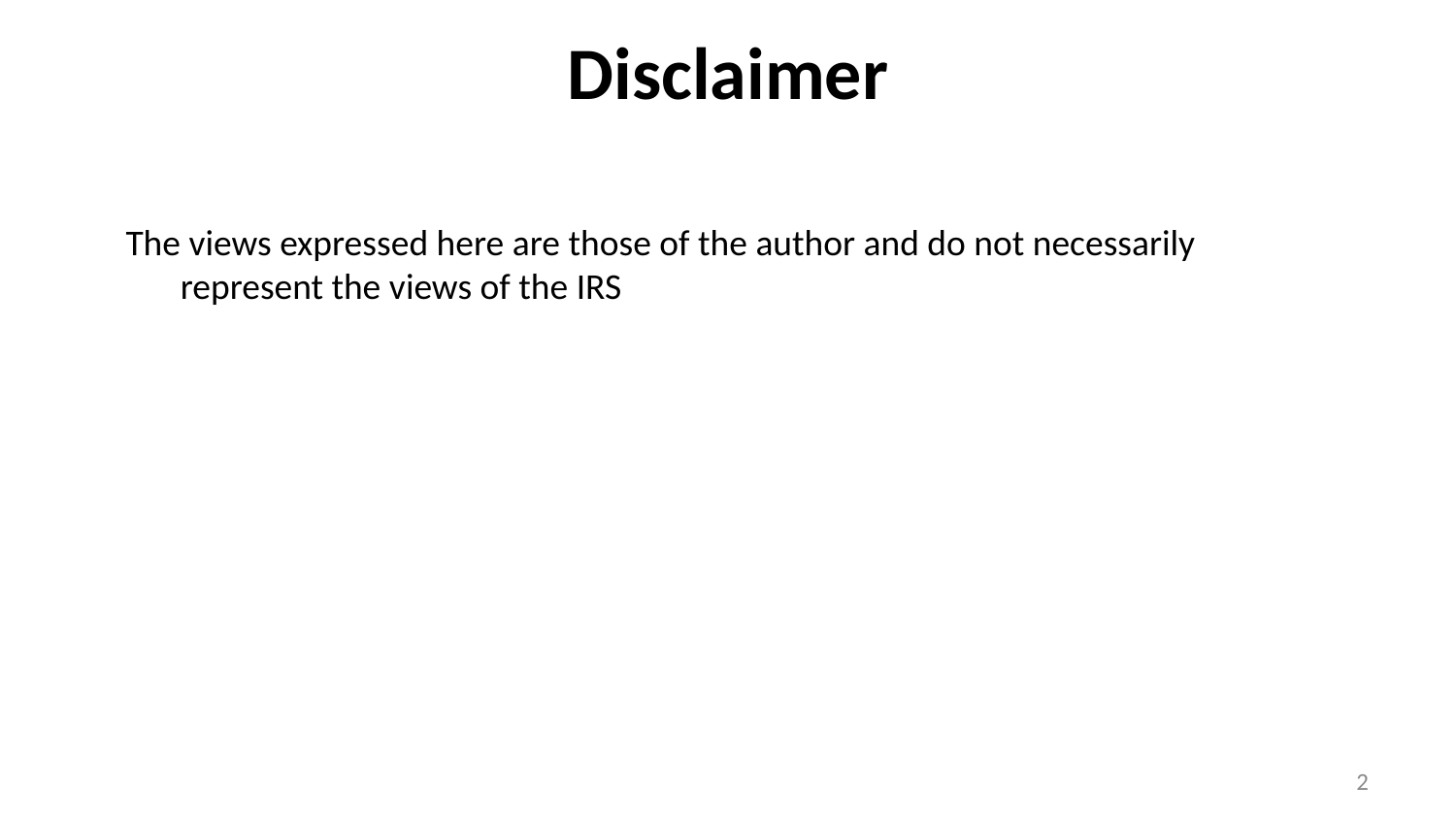

Disclaimer
The views expressed here are those of the author and do not necessarily represent the views of the IRS

2